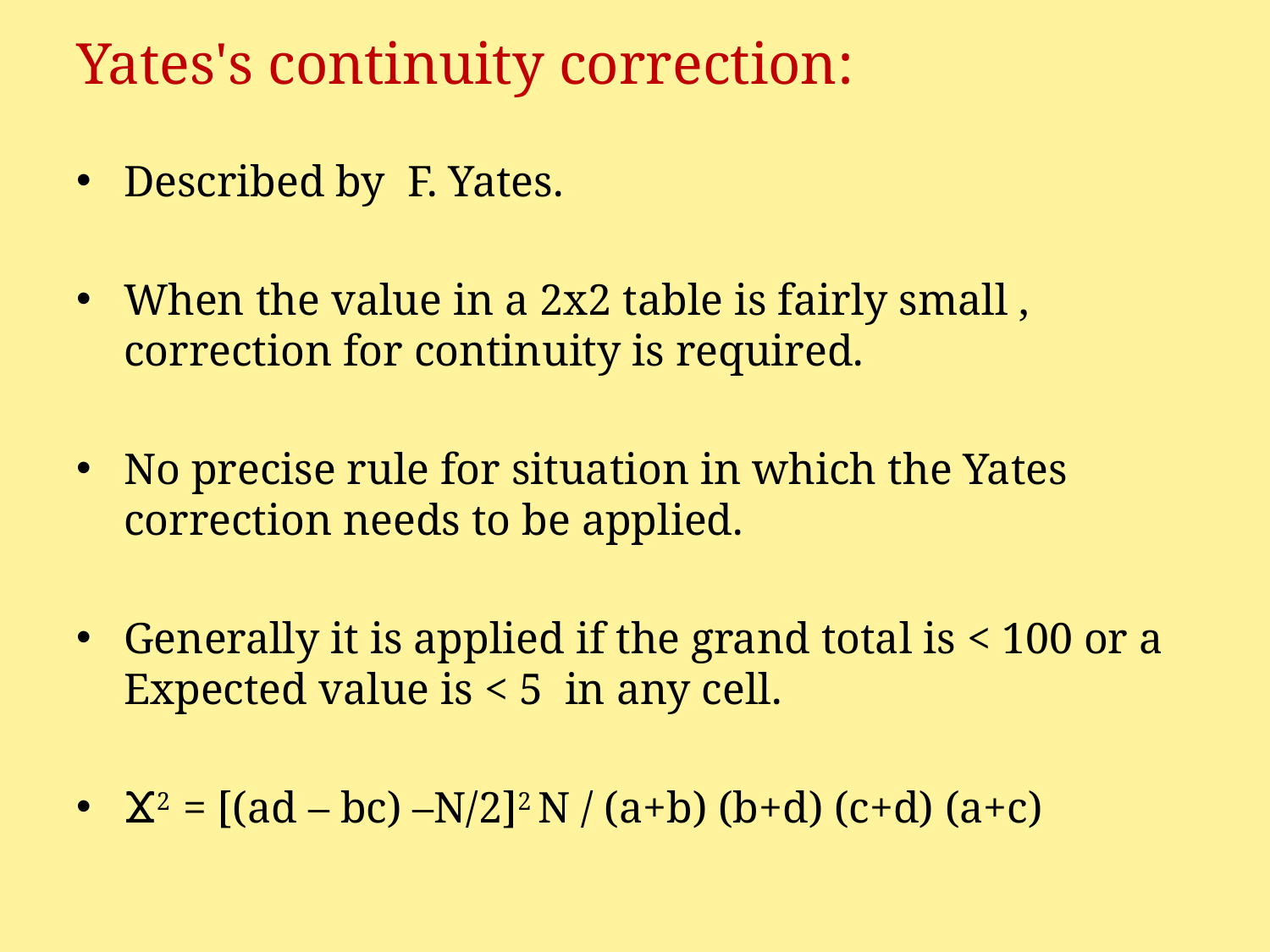

# Yates's continuity correction:
Described by  F. Yates.

When the value in a 2x2 table is fairly small , correction for continuity is required.

No precise rule for situation in which the Yates correction needs to be applied.

Generally it is applied if the grand total is < 100 or a Expected value is < 5  in any cell.

Ϫ2  = [(ad – bc) –N/2]2 N / (a+b) (b+d) (c+d) (a+c)